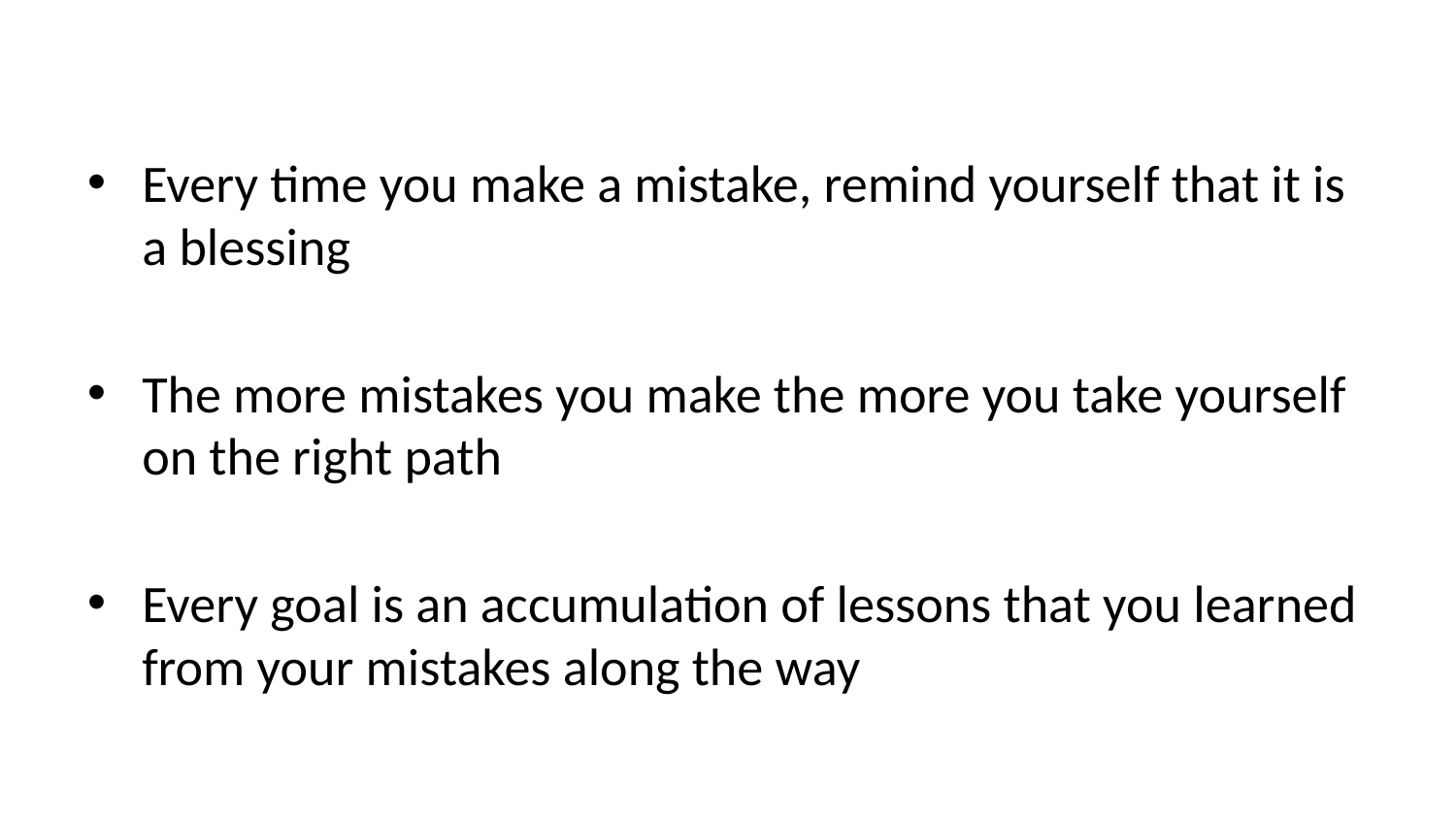

Every time you make a mistake, remind yourself that it is a blessing

The more mistakes you make the more you take yourself on the right path

Every goal is an accumulation of lessons that you learned from your mistakes along the way